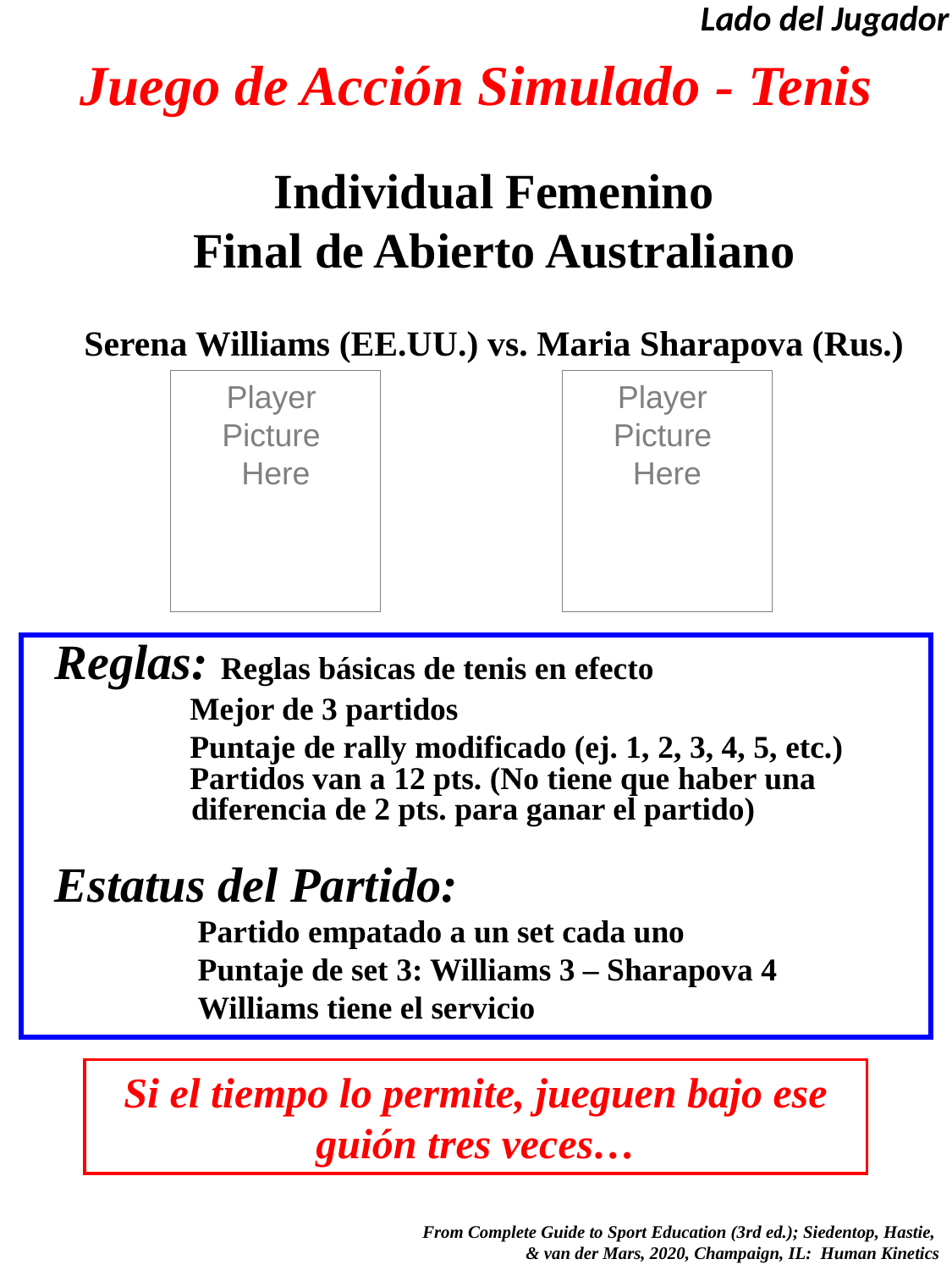

Lado del Jugador
# Juego de Acción Simulado - Tenis
Individual Femenino
Final de Abierto Australiano

Serena Williams (EE.UU.) vs. Maria Sharapova (Rus.)
Player
Picture
Here

Player
Picture
Here

Reglas: Reglas básicas de tenis en efecto
	 Mejor de 3 partidos
	 Puntaje de rally modificado (ej. 1, 2, 3, 4, 5, etc.)
	 Partidos van a 12 pts. (No tiene que haber una
                 diferencia de 2 pts. para ganar el partido)

Estatus del Partido:
	  Partido empatado a un set cada uno
	  Puntaje de set 3: Williams 3 – Sharapova 4
	  Williams tiene el servicio
Si el tiempo lo permite, jueguen bajo ese guión tres veces…
 From Complete Guide to Sport Education (3rd ed.); Siedentop, Hastie,
& van der Mars, 2020, Champaign, IL:  Human Kinetics